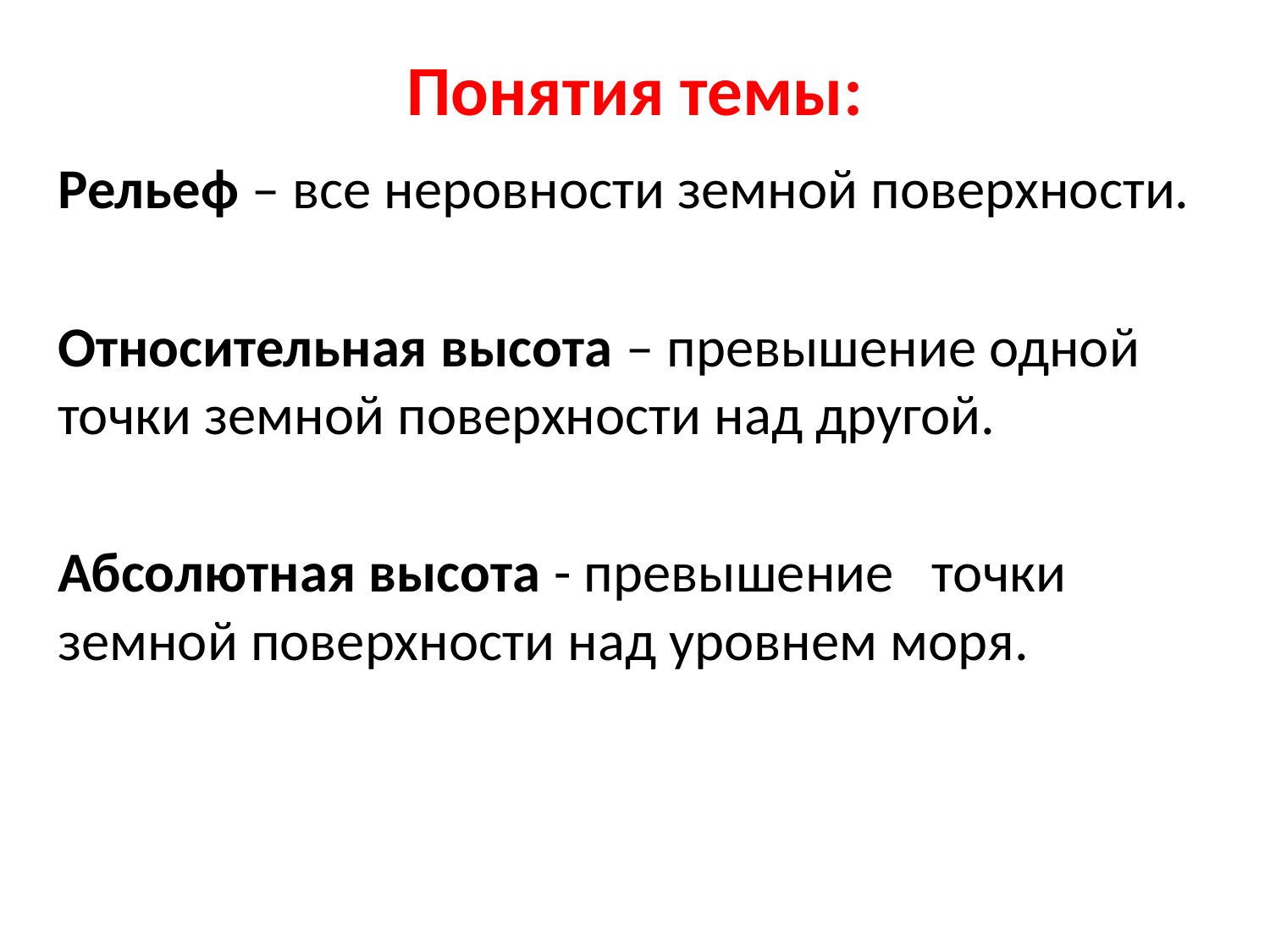

# Понятия темы:
Рельеф – все неровности земной поверхности.

Относительная высота – превышение одной точки земной поверхности над другой.

Абсолютная высота - превышение   точки земной поверхности над уровнем моря.